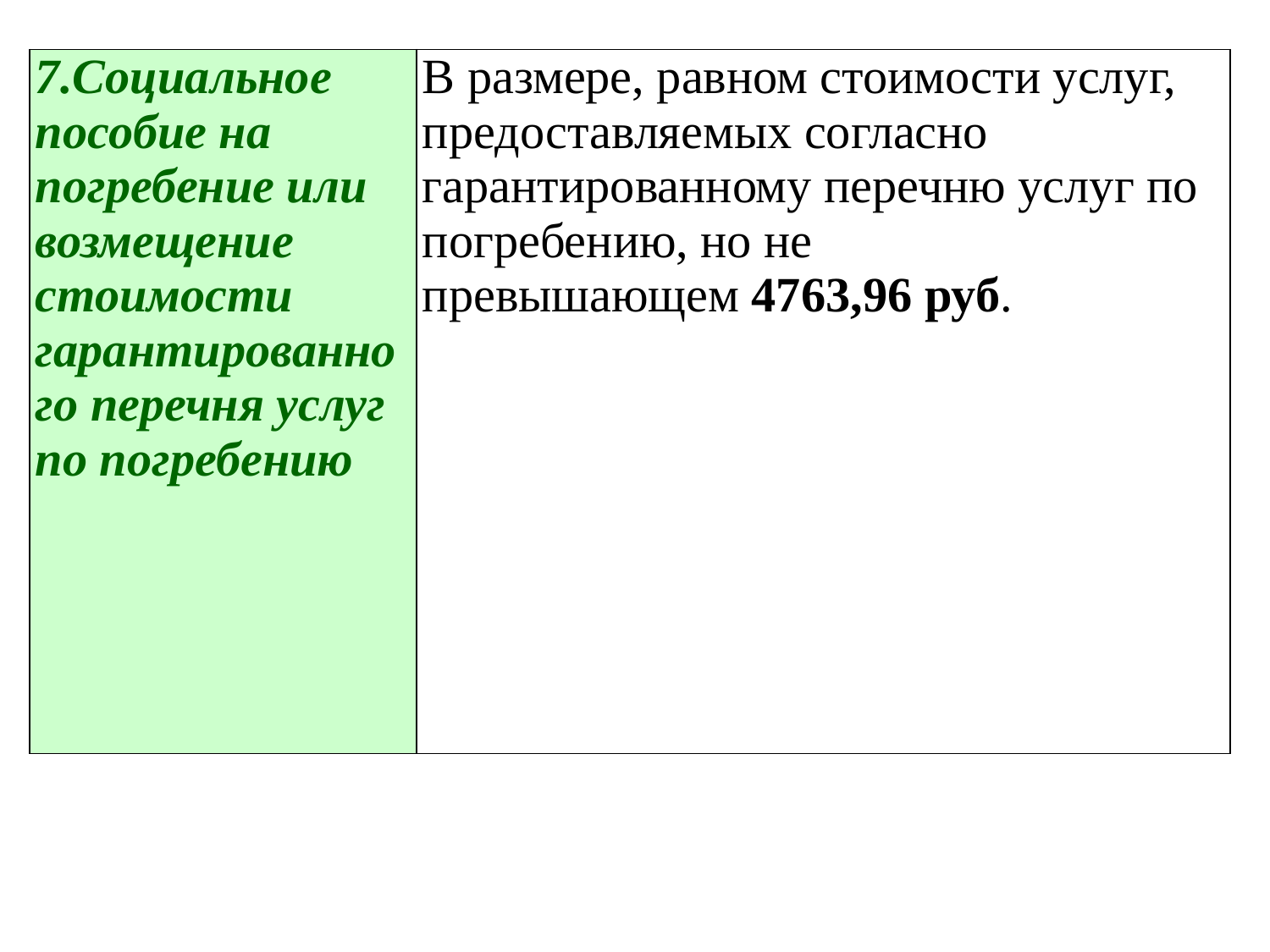

| 7.Социальное пособие на погребение или возмещение стоимости гарантированного перечня услуг по погребению | В размере, равном стоимости услуг, предоставляемых согласно гарантированному перечню услуг по погребению, но не превышающем 4763,96 руб. |
| --- | --- |